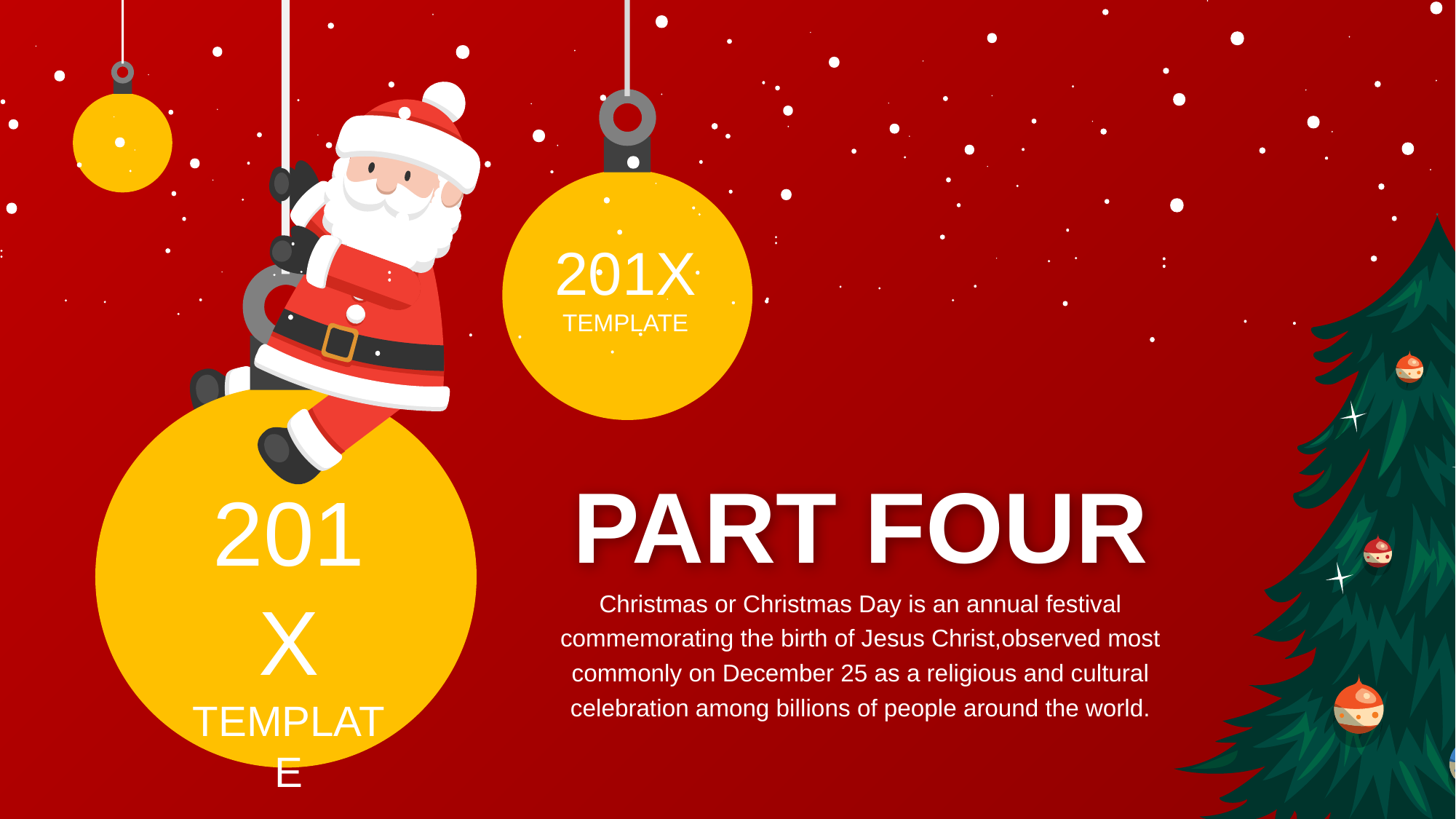

201X
TEMPLATE
PART FOUR
201X
TEMPLATE
Christmas or Christmas Day is an annual festival commemorating the birth of Jesus Christ,observed most commonly on December 25 as a religious and cultural celebration among billions of people around the world.